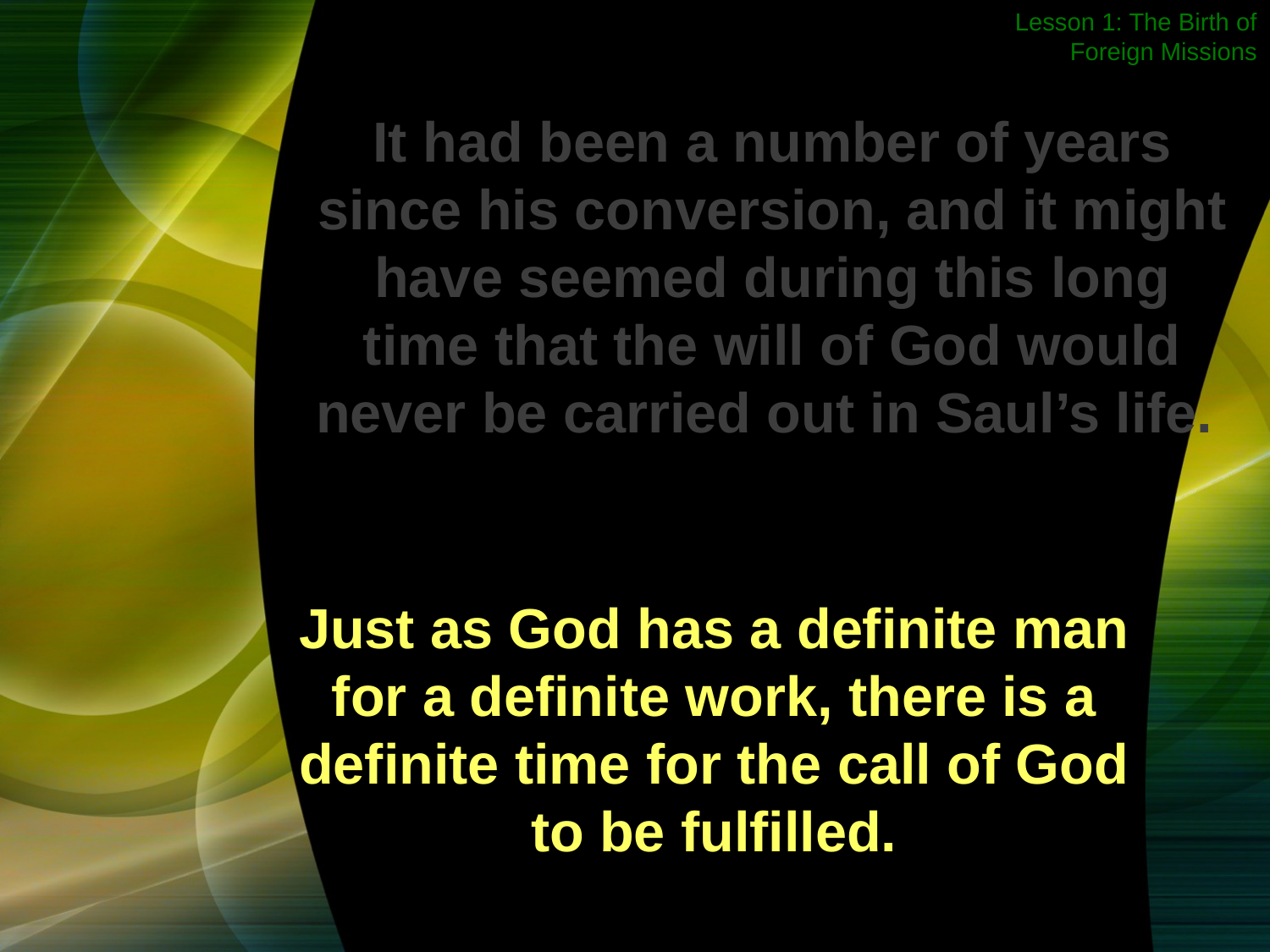

Lesson 1: The Birth of Foreign Missions
It had been a number of years since his conversion, and it might have seemed during this long time that the will of God would never be carried out in Saul’s life.
Just as God has a definite man for a definite work, there is a definite time for the call of God to be fulfilled.